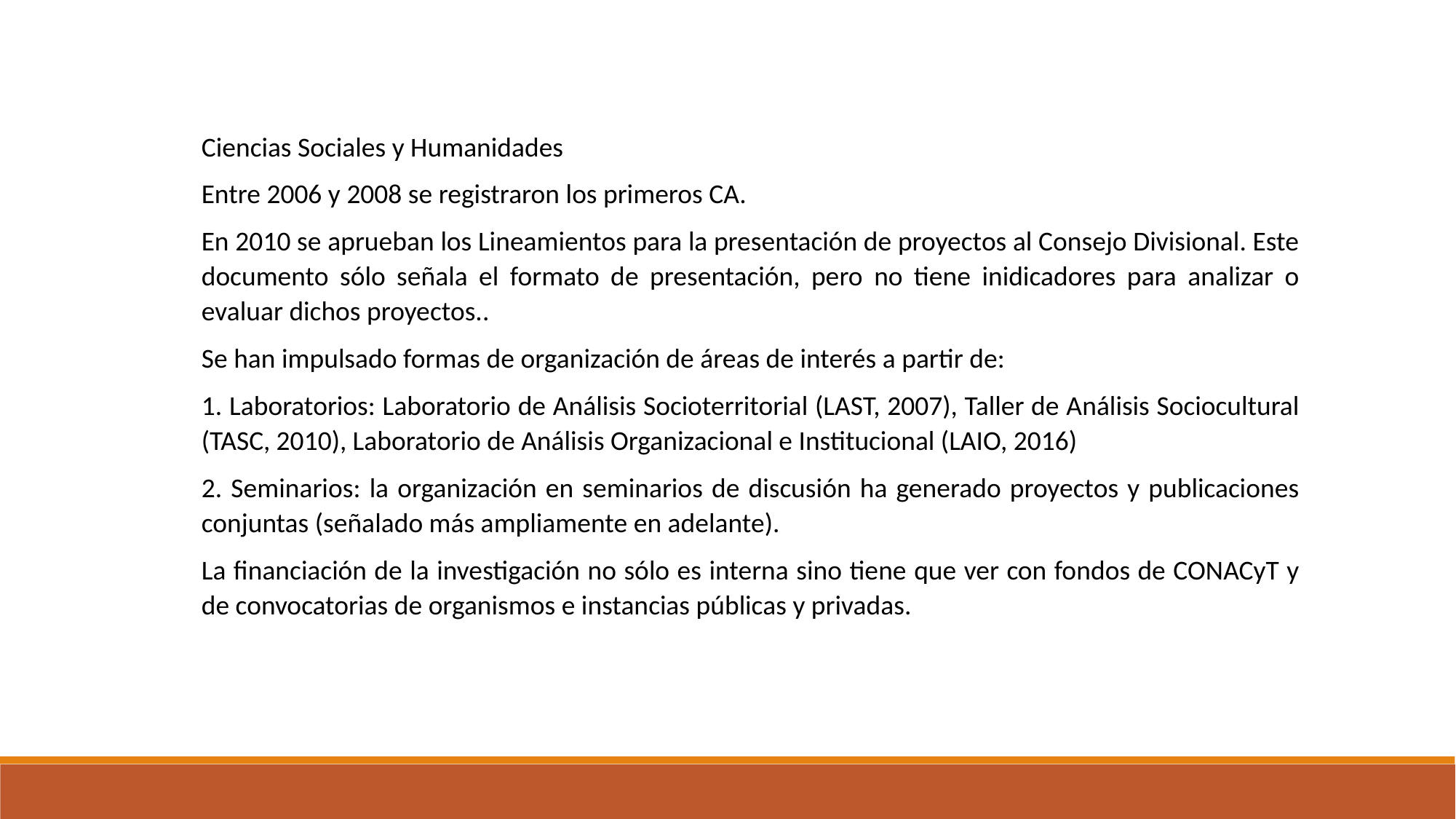

Ciencias Sociales y Humanidades
Entre 2006 y 2008 se registraron los primeros CA.
En 2010 se aprueban los Lineamientos para la presentación de proyectos al Consejo Divisional. Este documento sólo señala el formato de presentación, pero no tiene inidicadores para analizar o evaluar dichos proyectos..
Se han impulsado formas de organización de áreas de interés a partir de:
1. Laboratorios: Laboratorio de Análisis Socioterritorial (LAST, 2007), Taller de Análisis Sociocultural (TASC, 2010), Laboratorio de Análisis Organizacional e Institucional (LAIO, 2016)
2. Seminarios: la organización en seminarios de discusión ha generado proyectos y publicaciones conjuntas (señalado más ampliamente en adelante).
La financiación de la investigación no sólo es interna sino tiene que ver con fondos de CONACyT y de convocatorias de organismos e instancias públicas y privadas.